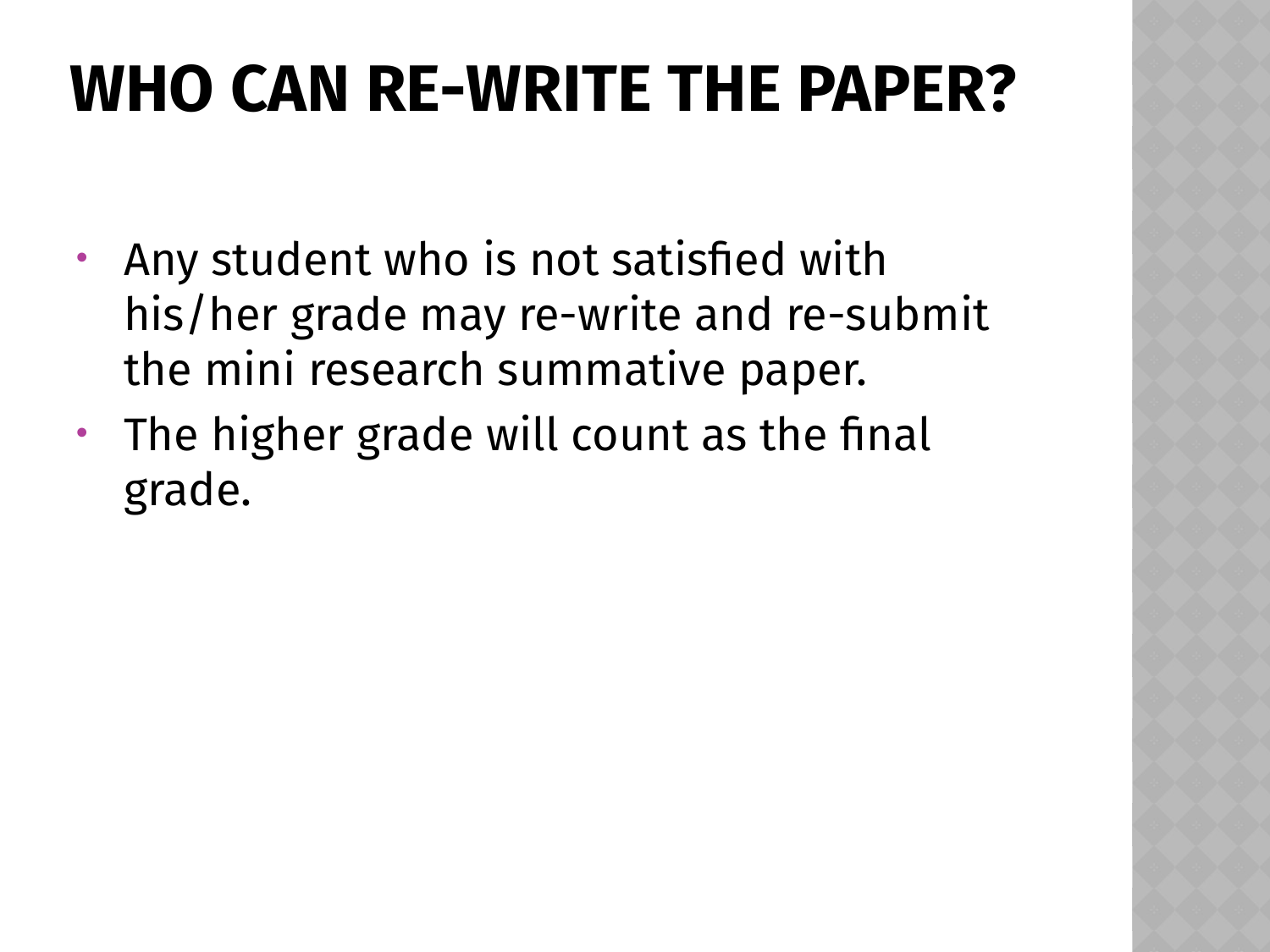

# Who can re-write the paper?
Any student who is not satisfied with his/her grade may re-write and re-submit the mini research summative paper.
The higher grade will count as the final grade.